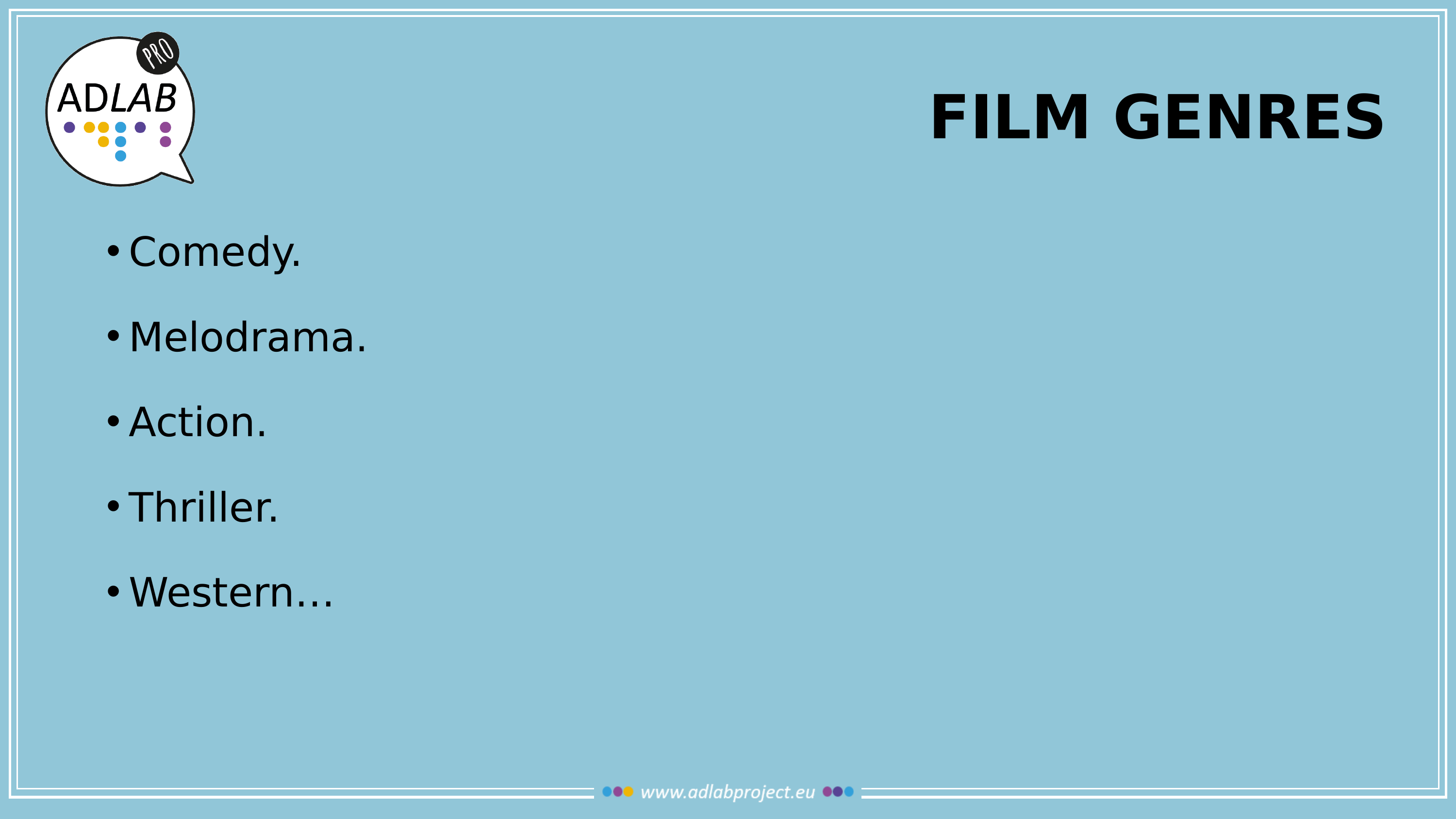

# Film genres
Comedy.
Melodrama.
Action.
Thriller.
Western…